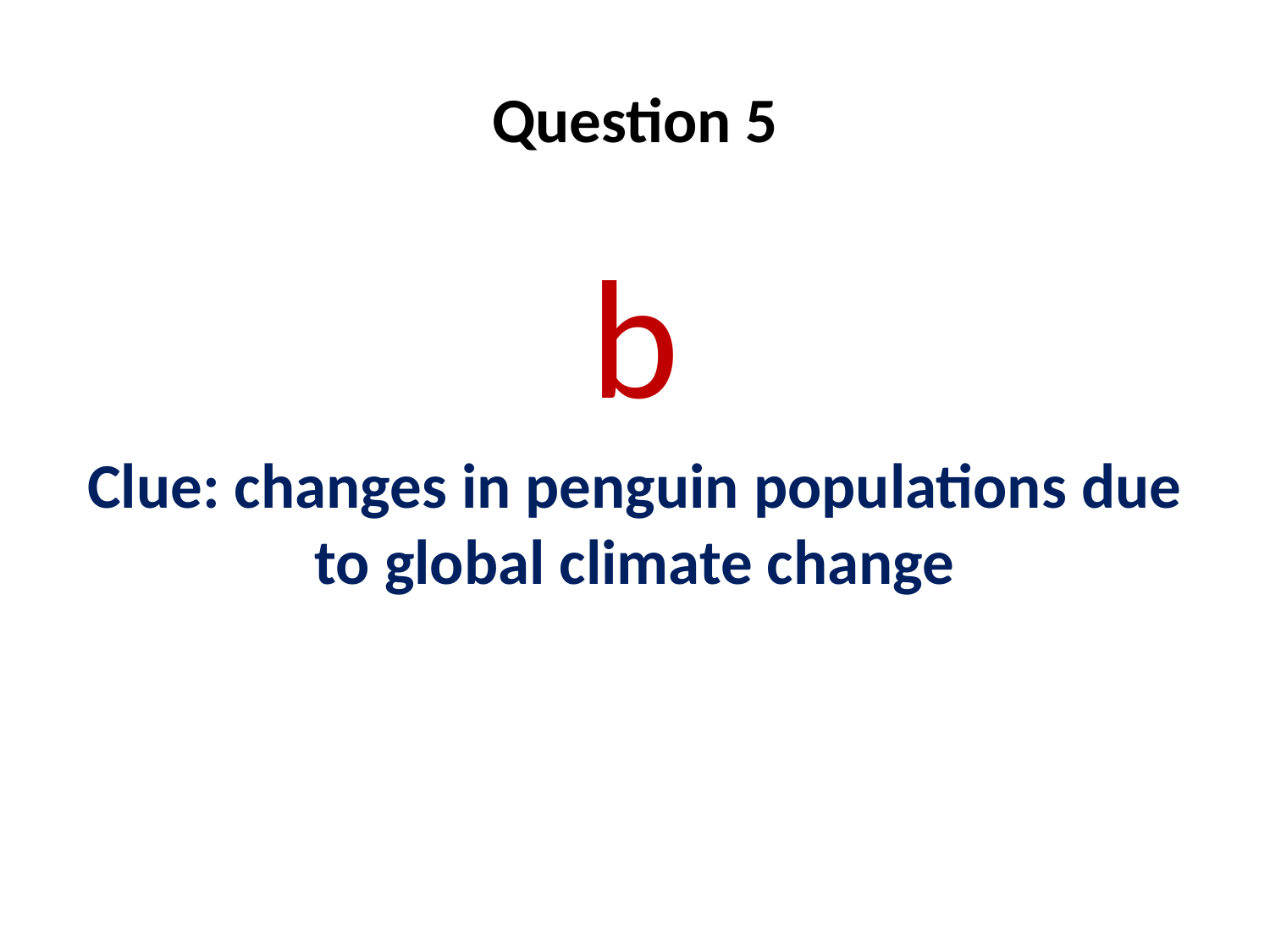

# Question 5
b
Clue: changes in penguin populations due to global climate change